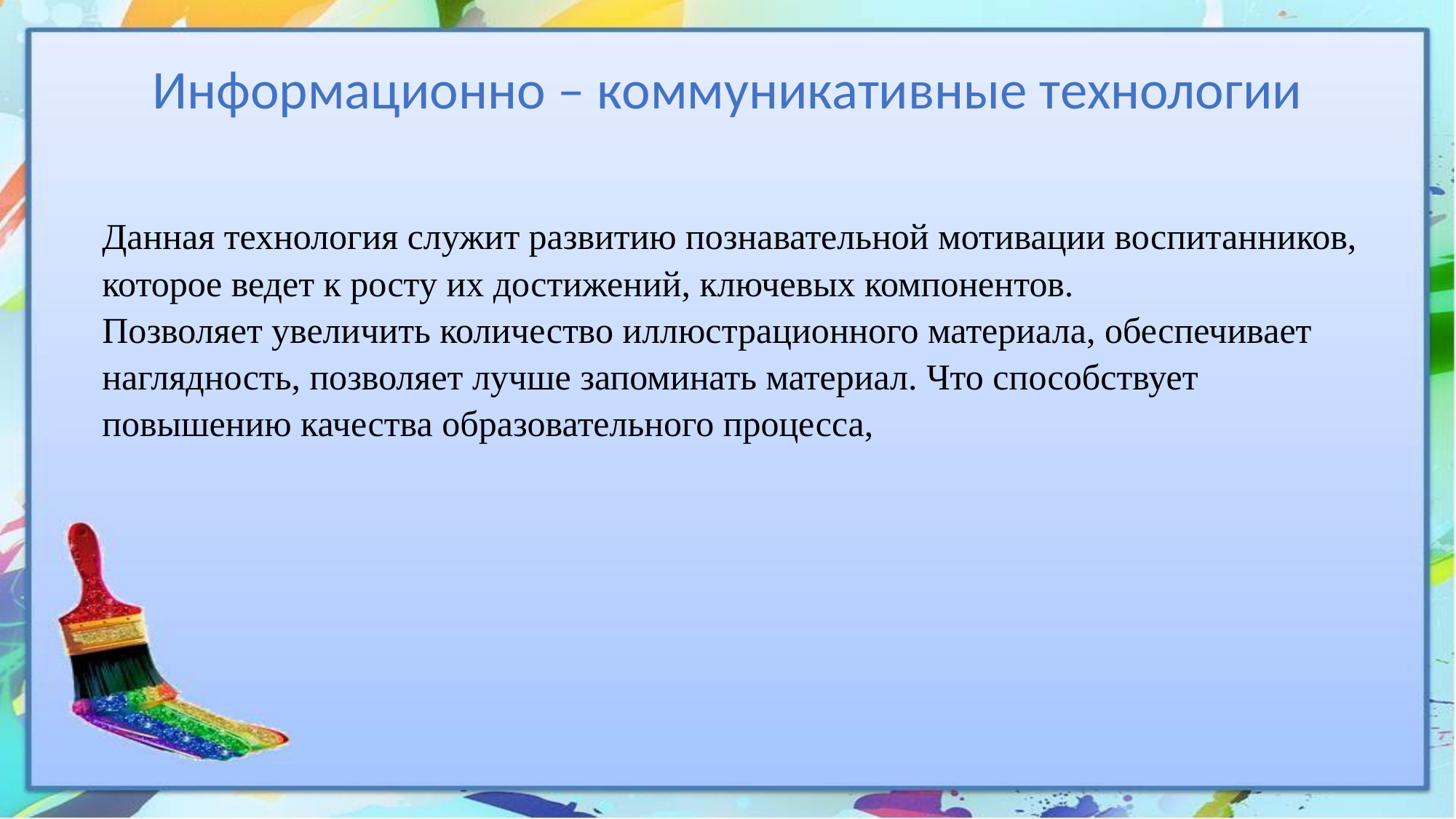

Информационно – коммуникативные технологии
Данная технология служит развитию познавательной мотивации воспитанников, которое ведет к росту их достижений, ключевых компонентов.
Позволяет увеличить количество иллюстрационного материала, обеспечивает наглядность, позволяет лучше запоминать материал. Что способствует повышению качества образовательного процесса,